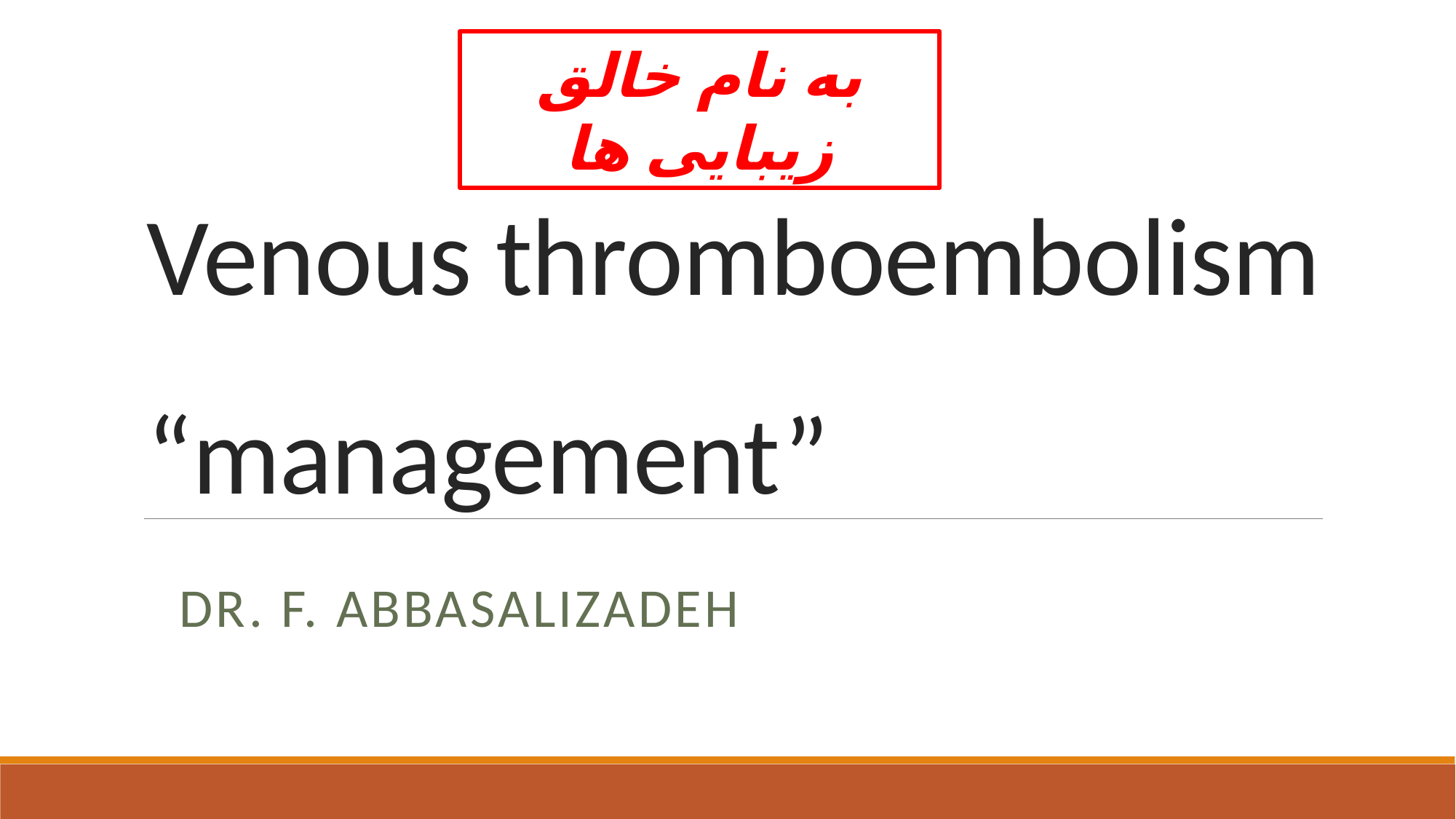

به نام خالق زیبایی ها
# Venous thromboembolism “management”
Dr. F. Abbasalizadeh